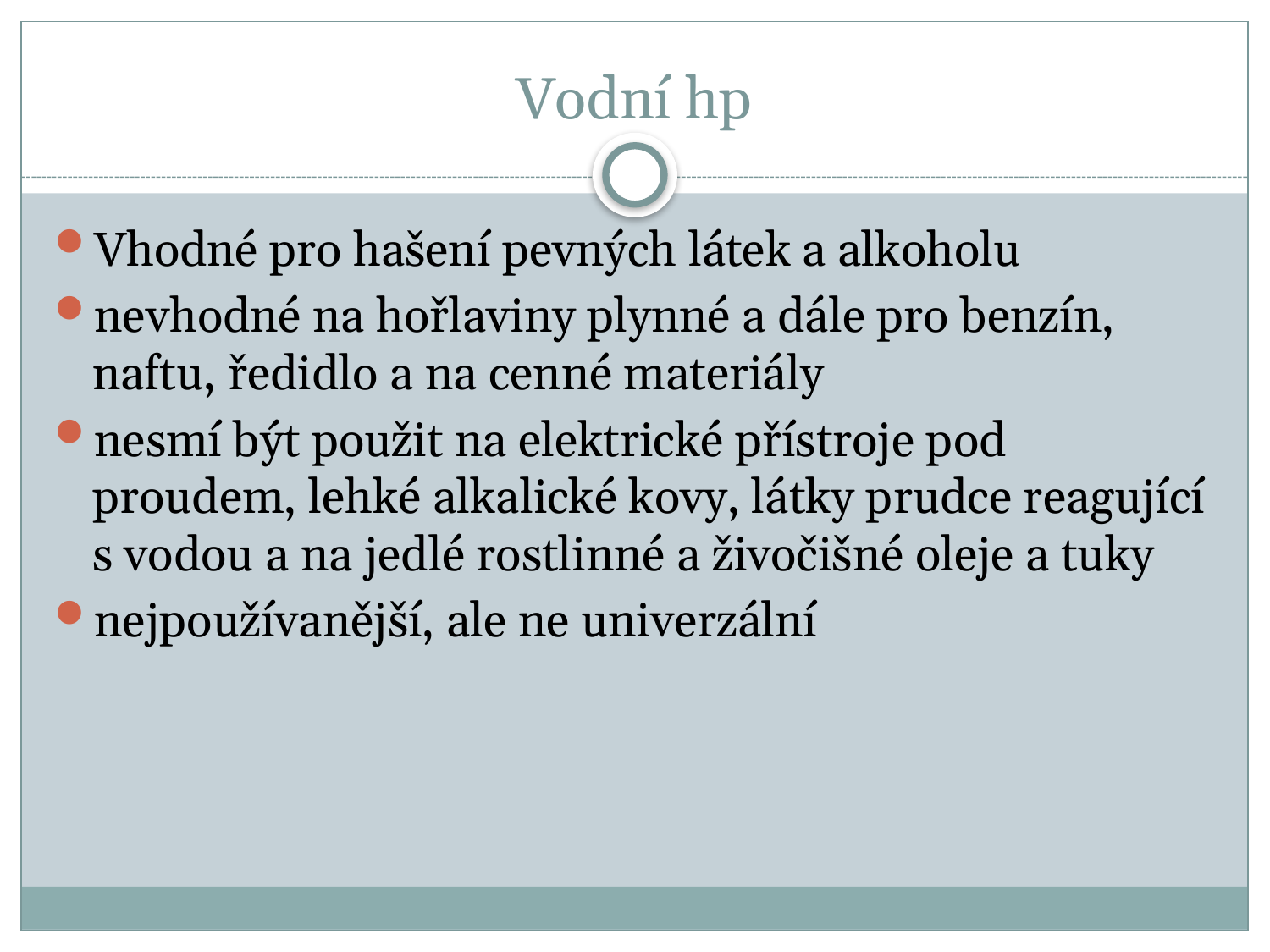

# Vodní hp
Vhodné pro hašení pevných látek a alkoholu
nevhodné na hořlaviny plynné a dále pro benzín, naftu, ředidlo a na cenné materiály
nesmí být použit na elektrické přístroje pod proudem, lehké alkalické kovy, látky prudce reagující s vodou a na jedlé rostlinné a živočišné oleje a tuky
nejpoužívanější, ale ne univerzální